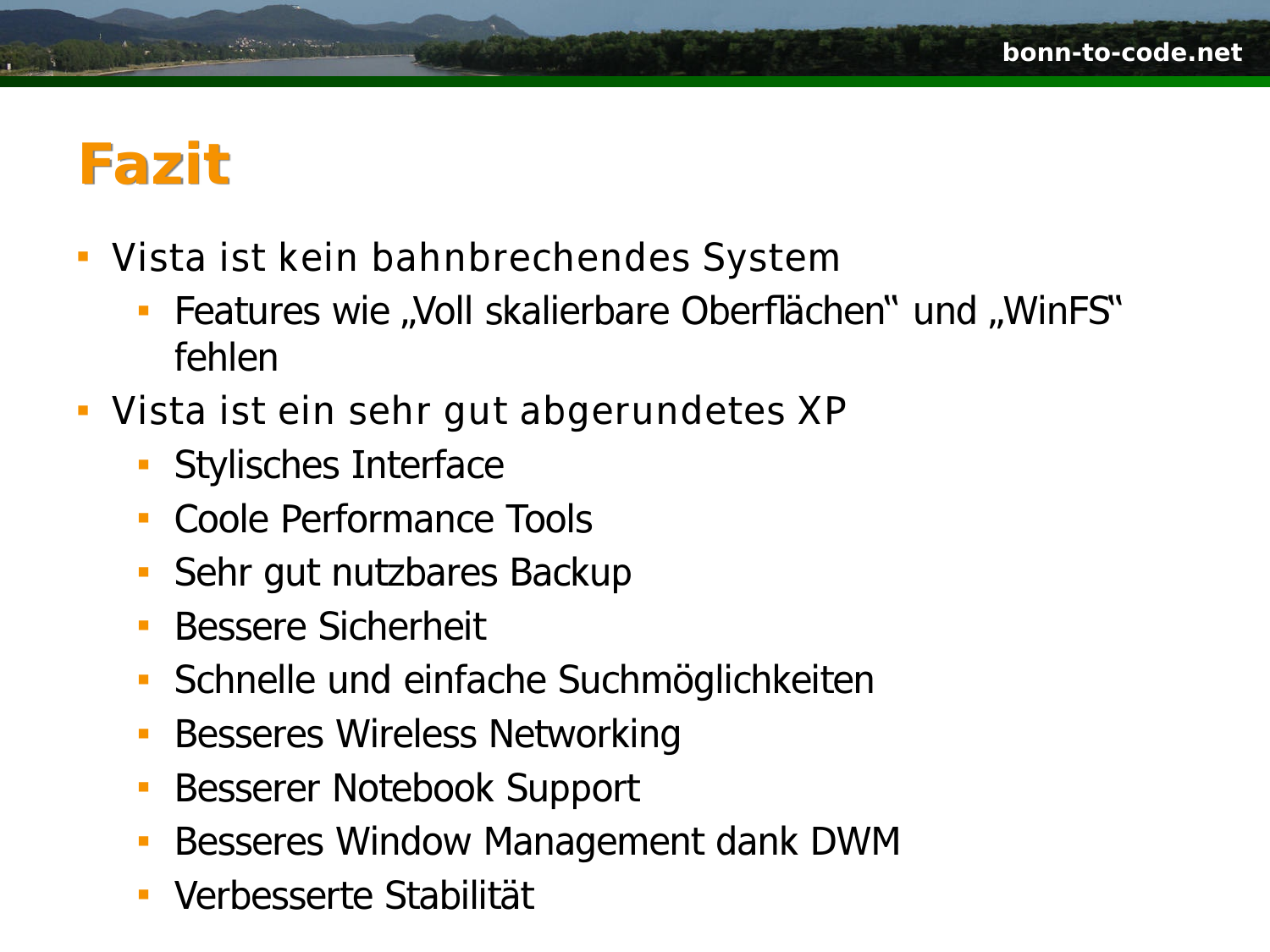

# Fazit
Vista ist kein bahnbrechendes System
Features wie „Voll skalierbare Oberflächen“ und „WinFS“ fehlen
Vista ist ein sehr gut abgerundetes XP
Stylisches Interface
Coole Performance Tools
Sehr gut nutzbares Backup
Bessere Sicherheit
Schnelle und einfache Suchmöglichkeiten
Besseres Wireless Networking
Besserer Notebook Support
Besseres Window Management dank DWM
Verbesserte Stabilität